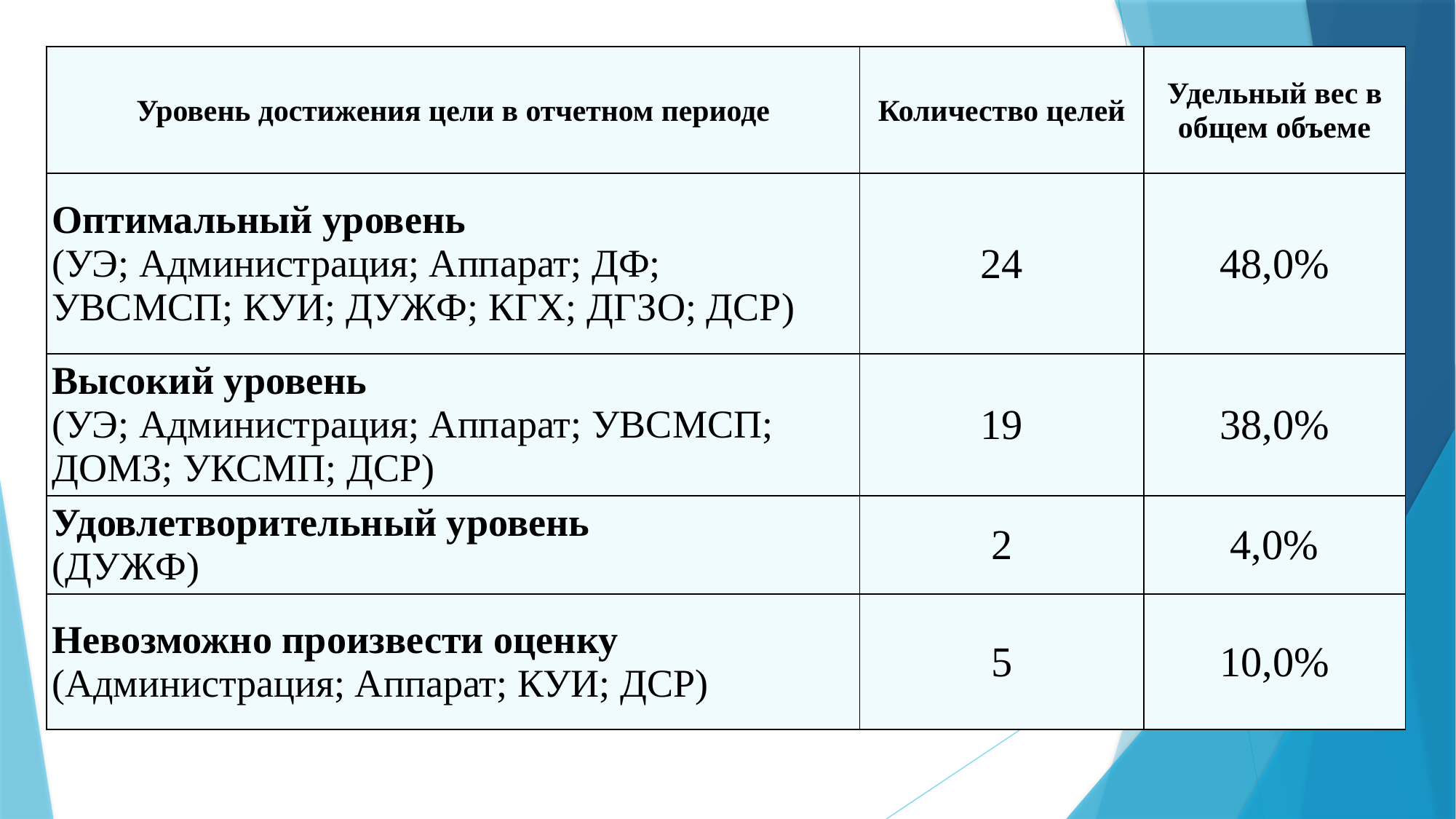

| Уровень достижения цели в отчетном периоде | Количество целей | Удельный вес в общем объеме |
| --- | --- | --- |
| Оптимальный уровень (УЭ; Администрация; Аппарат; ДФ; УВСМСП; КУИ; ДУЖФ; КГХ; ДГЗО; ДСР) | 24 | 48,0% |
| Высокий уровень (УЭ; Администрация; Аппарат; УВСМСП; ДОМЗ; УКСМП; ДСР) | 19 | 38,0% |
| Удовлетворительный уровень (ДУЖФ) | 2 | 4,0% |
| Невозможно произвести оценку (Администрация; Аппарат; КУИ; ДСР) | 5 | 10,0% |